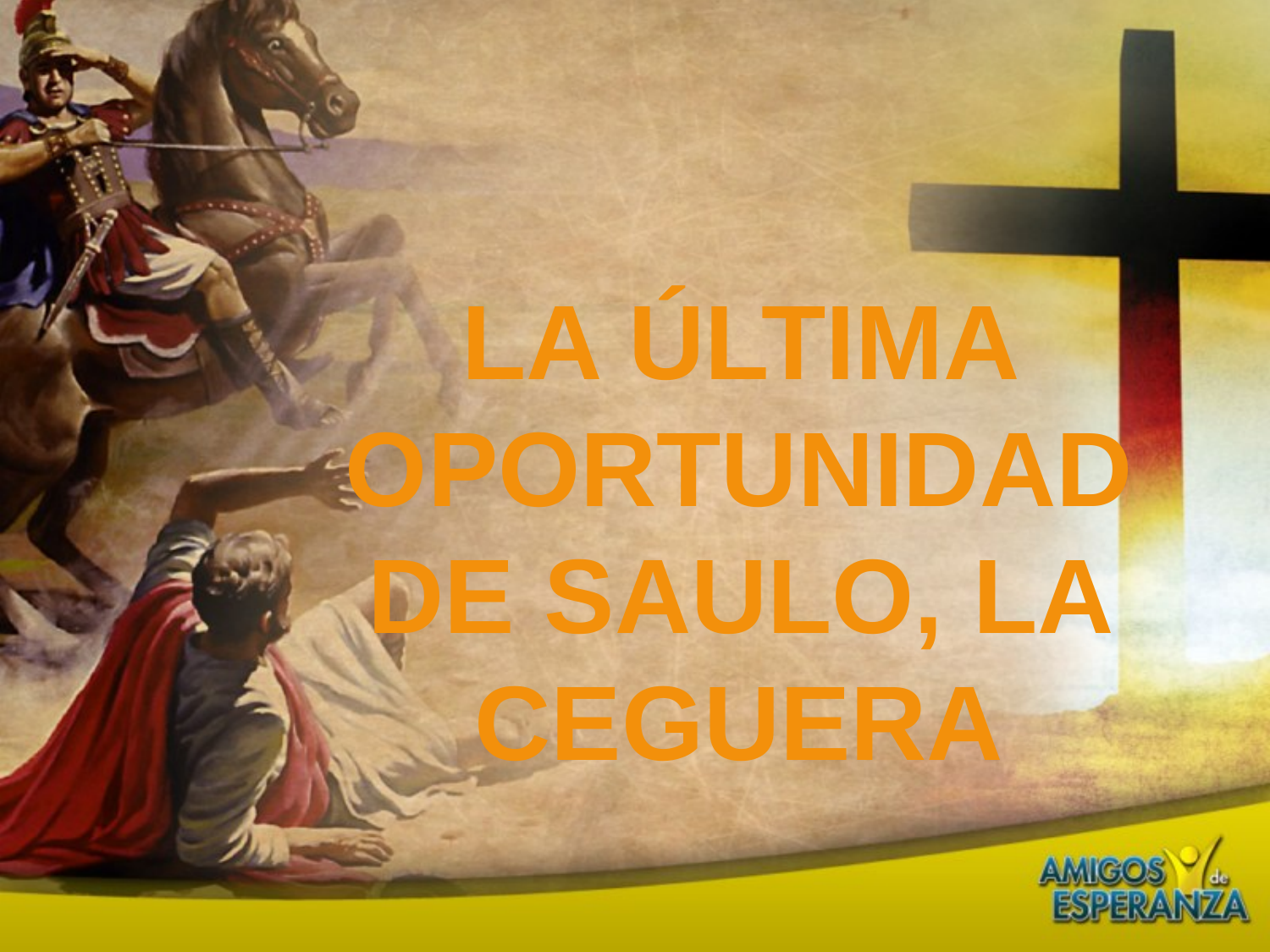

La última oportunidad de Saulo, la ceguera